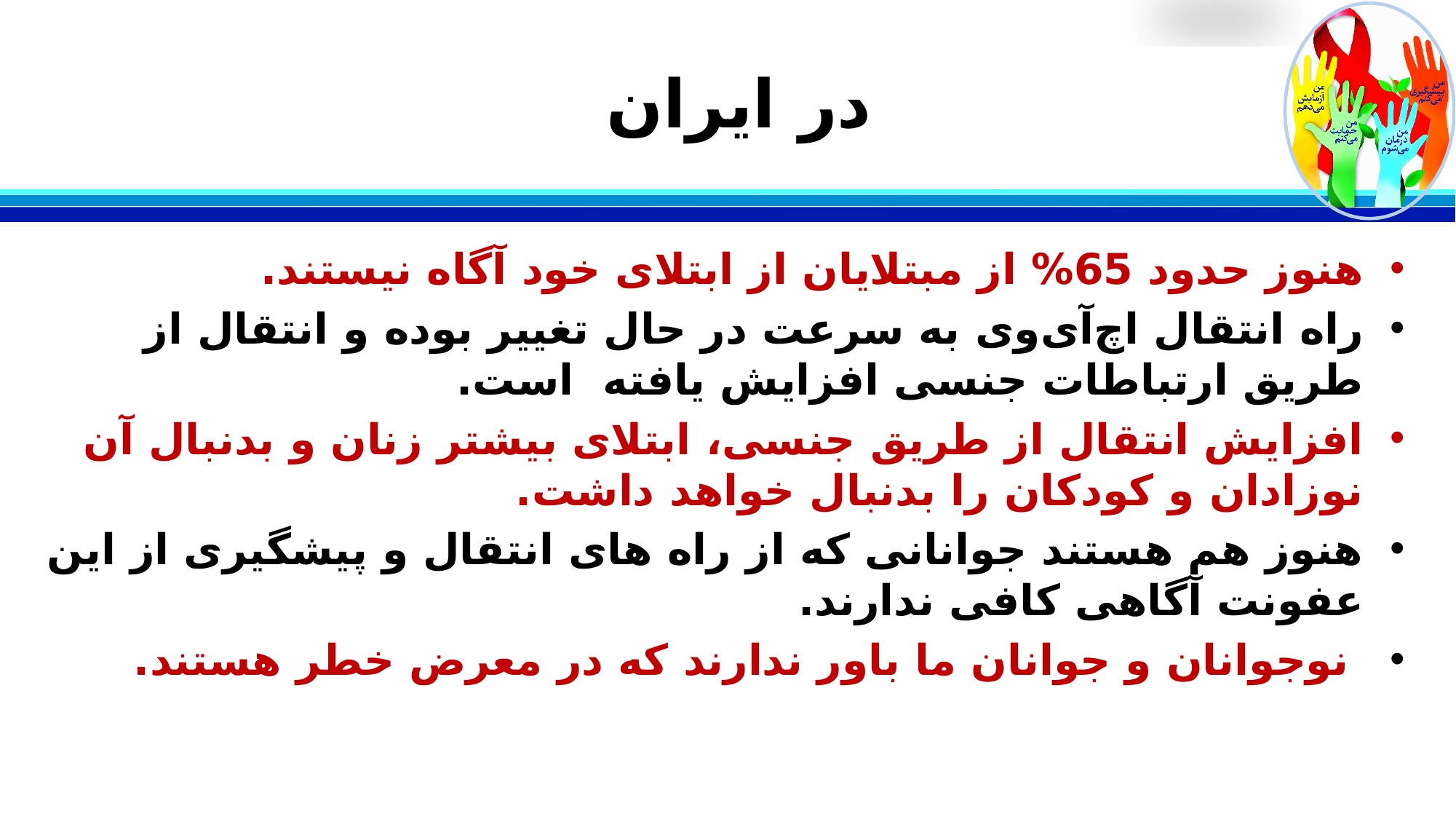

# در ایران
هنوز حدود 65% از مبتلایان از ابتلای خود آگاه نیستند.
راه انتقال اچ‌آی‌وی به سرعت در حال تغییر بوده و انتقال از طریق ارتباطات جنسی افزایش یافته  است.
افزایش انتقال از طریق جنسی، ابتلای بیشتر زنان و بدنبال آن نوزادان و کودکان را بدنبال خواهد داشت.
هنوز هم هستند جوانانی که از راه های انتقال و پیشگیری از این عفونت آگاهی کافی ندارند.
 نوجوانان و جوانان ما باور ندارند که در معرض خطر هستند.